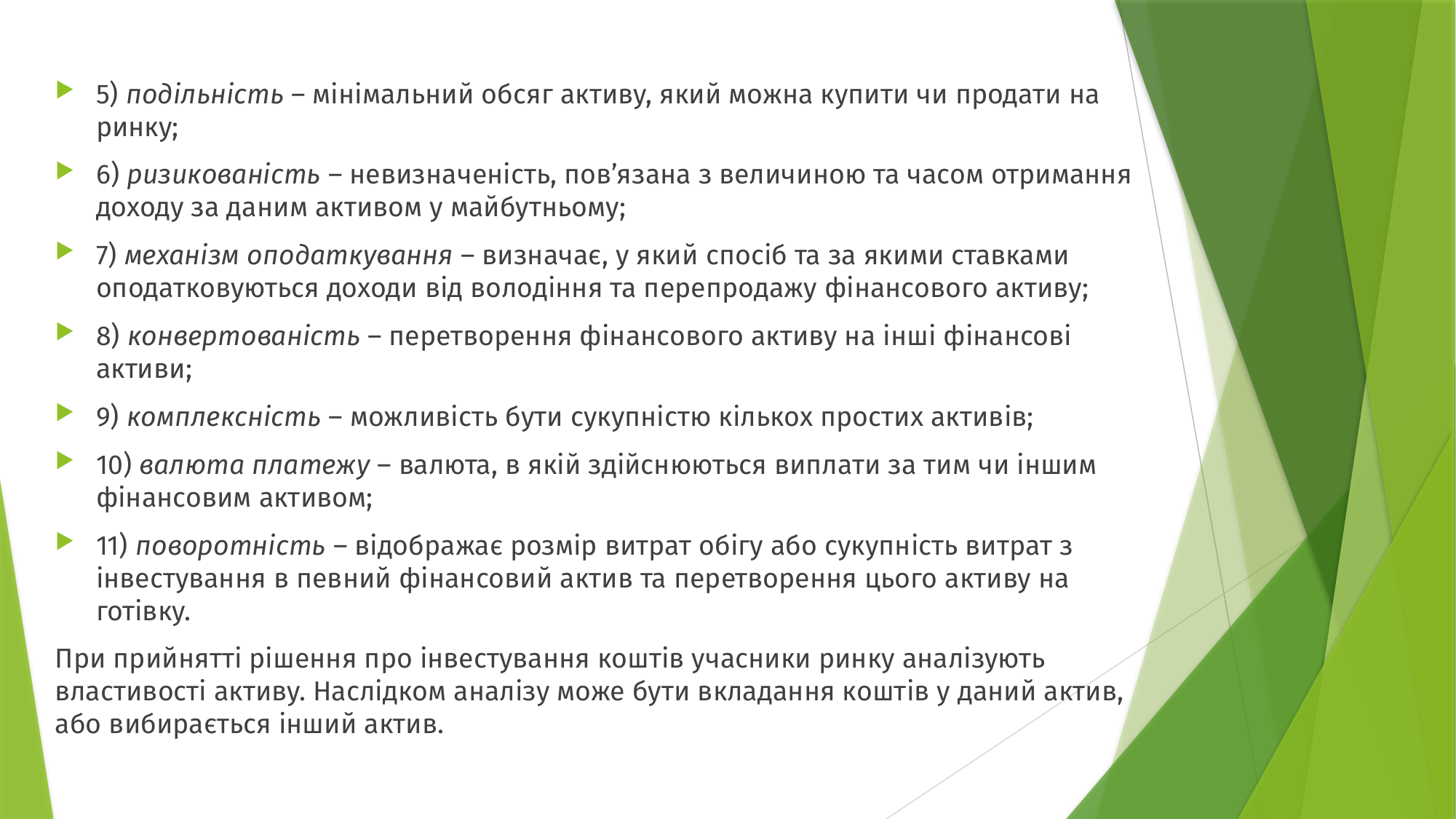

5) подільність – мінімальний обсяг активу, який можна купити чи продати на ринку;
6) ризикованість – невизначеність, пов’язана з величиною та часом отримання доходу за даним активом у майбутньому;
7) механізм оподаткування – визначає, у який спосіб та за якими ставками оподатковуються доходи від володіння та перепродажу фінансового активу;
8) конвертованість – перетворення фінансового активу на інші фінансові активи;
9) комплексність – можливість бути сукупністю кількох простих активів;
10) валюта платежу – валюта, в якій здійснюються виплати за тим чи іншим фінансовим активом;
11) поворотність – відображає розмір витрат обігу або сукупність витрат з інвестування в певний фінансовий актив та перетворення цього активу на готівку.
При прийнятті рішення про інвестування коштів учасники ринку аналізують властивості активу. Наслідком аналізу може бути вкладання коштів у даний актив, або вибирається інший актив.